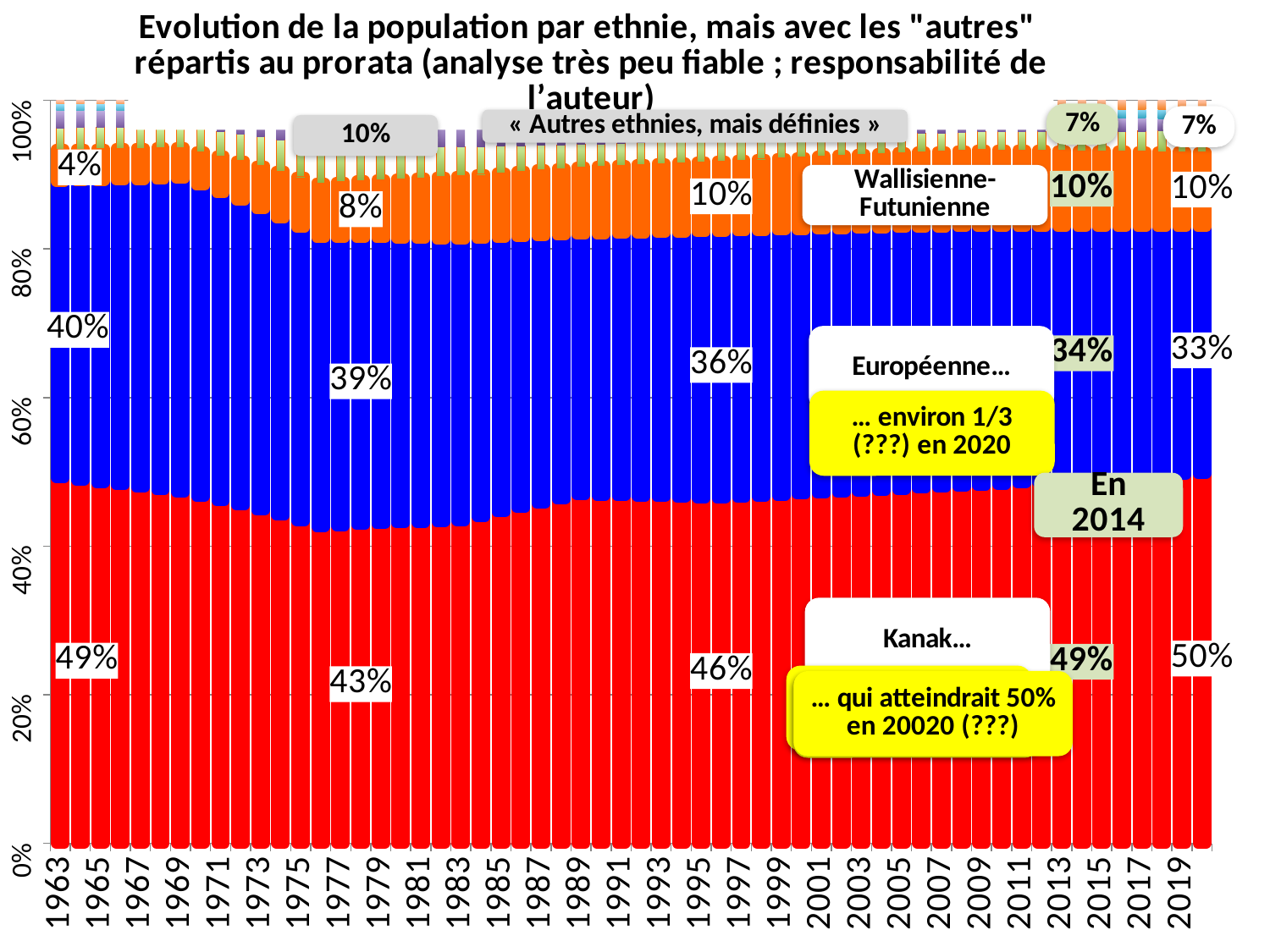

### Chart: Evolution de la population par ethnie, mais avec les "autres"
répartis au prorata (analyse très peu fiable ; responsabilité de l’auteur)

| Category | Kanak | Européenne | Wallisienne, Futunienne | Tahitienne | Indonésienne | Vietnamienne | Ni-Vanuatu |
|---|---|---|---|---|---|---|---|
| 1963.0 | 0.492073542236611 | 0.398473245965092 | 0.0435293231164919 | 0.0290665451925086 | 0.0232450496759367 | 0.00883684827242125 | 0.00477544554093789 |
| 1964.0 | 0.488843079775861 | 0.402382427933397 | 0.0432593977276944 | 0.0288863035082745 | 0.0231009070929105 | 0.00878205096488457 | 0.00474583299697828 |
| 1965.0 | 0.48560285968485 | 0.406304051602698 | 0.0429884048893413 | 0.028705349038531 | 0.02295619448223 | 0.00872703695538502 | 0.00471610334696566 |
| 1966.0 | 0.482353262656536 | 0.410237654180003 | 0.042716377252451 | 0.0285237035858755 | 0.0228109292798325 | 0.00867181287237617 | 0.00468626017292588 |
| 1967.0 | 0.479094674203315 | 0.41418276685696 | 0.0424433479436591 | 0.0283413892704969 | 0.0226651291756391 | 0.00861638544086613 | 0.00465630710906302 |
| 1968.0 | 0.475827484484336 | 0.418138915018939 | 0.0421693505507418 | 0.0281584285205089 | 0.022518812105824 | 0.00856076147947877 | 0.00462624784017124 |
| 1969.0 | 0.472552088127896 | 0.422105618460217 | 0.0418944191076695 | 0.0279748440619701 | 0.0223719962448332 | 0.00850494789741948 | 0.00459608609999509 |
| 1970.0 | 0.467045075765219 | 0.418487445451323 | 0.0455234870537889 | 0.0303981408171314 | 0.0243099511369674 | 0.00924168167856147 | 0.00499421809700954 |
| 1971.0 | 0.461193783307084 | 0.41453315399904 | 0.0494231481360874 | 0.0330021251423816 | 0.0263924051952296 | 0.0100333483260284 | 0.00542203589414813 |
| 1972.0 | 0.454983271073078 | 0.410226247963 | 0.0536059043175307 | 0.0357951451774463 | 0.0286260345801796 | 0.0108824858519446 | 0.00588091103682031 |
| 1973.0 | 0.448399702404886 | 0.405551042188284 | 0.0580834963641143 | 0.0387850407755777 | 0.0310171089663555 | 0.0117914777385304 | 0.00637213156225264 |
| 1974.0 | 0.441430693565037 | 0.400492994103895 | 0.0628666328147866 | 0.0419789625242191 | 0.0335713468097769 | 0.0127624979165323 | 0.00689687226575342 |
| 1975.0 | 0.43406569222106 | 0.395039067413014 | 0.0679646948201729 | 0.0453831746521497 | 0.0362937577291718 | 0.0137974508448016 | 0.00745616231963029 |
| 1976.0 | 0.426296378650677 | 0.389178123155013 | 0.0733854210594919 | 0.0490028446339163 | 0.0391884742487789 | 0.014897907545564 | 0.00805085070655799 |
| 1977.0 | 0.427539994732064 | 0.387788231710988 | 0.0750185163701032 | 0.0474596263389924 | 0.0389284191947222 | 0.0151485542240527 | 0.00811665742907688 |
| 1978.0 | 0.428744358165102 | 0.386364662038819 | 0.0766802849227777 | 0.0459604110254111 | 0.038666222690427 | 0.0154018774452618 | 0.00818218371220139 |
| 1979.0 | 0.429909415865231 | 0.384908089418075 | 0.0783710802758808 | 0.0445041347133237 | 0.0384019781068836 | 0.0156578817569106 | 0.00824741986369567 |
| 1980.0 | 0.431035112256594 | 0.383419178718542 | 0.0800912555168699 | 0.0430897498091234 | 0.0381357767792989 | 0.0159165709014426 | 0.00831235601812934 |
| 1981.0 | 0.432121389175335 | 0.381898584467816 | 0.0818411630065139 | 0.041716225400332 | 0.0378677080370007 | 0.016177947780496 | 0.00837698213250642 |
| 1982.0 | 0.433168185798289 | 0.380346950942391 | 0.0836211541146339 | 0.0403825475079075 | 0.037597859235352 | 0.0164420144191275 | 0.00844128798229944 |
| 1983.0 | 0.434175438596491 | 0.378764912280702 | 0.0854315789473684 | 0.0390877192982456 | 0.0373263157894737 | 0.0167087719298246 | 0.00850526315789474 |
| 1984.0 | 0.440040107793087 | 0.374202966872128 | 0.0862883644726763 | 0.0374779730449199 | 0.0366028296250862 | 0.0165424283417407 | 0.00884532985036125 |
| 1985.0 | 0.445877730505282 | 0.369607879706541 | 0.0871329765978929 | 0.0359259587582217 | 0.0358848143307534 | 0.0163738384755147 | 0.00919680162579334 |
| 1986.0 | 0.451686118424035 | 0.364983018486183 | 0.0879650807674683 | 0.034430083957125 | 0.0351725769883079 | 0.0162031399786466 | 0.00955998139823399 |
| 1987.0 | 0.457463113828395 | 0.360331701173141 | 0.088784353665649 | 0.0329887737814452 | 0.0344664100591991 | 0.0160304695035103 | 0.00993517798866079 |
| 1988.0 | 0.46320659124496 | 0.355657192796221 | 0.089590483388248 | 0.0316004723686254 | 0.0337665914426463 | 0.0158559625481293 | 0.0103227062111705 |
| 1989.0 | 0.468914459013469 | 0.350962702447851 | 0.0903831695910904 | 0.0302636441250303 | 0.0330733845585331 | 0.0156797533035157 | 0.0107228869605107 |
| 1990.0 | 0.468309574629138 | 0.352177137005784 | 0.0910437676338806 | 0.0298814502321805 | 0.0320923662485826 | 0.0155970753644526 | 0.0108986288859818 |
| 1991.0 | 0.467683464824611 | 0.353379146474523 | 0.0917048789473413 | 0.0295026948172802 | 0.0311389816039476 | 0.0155141034005957 | 0.0110767299317009 |
| 1992.0 | 0.467036607705726 | 0.354568871872447 | 0.0923665221207352 | 0.029127394087892 | 0.030212523362535 | 0.0154308596766952 | 0.0112572211739686 |
| 1993.0 | 0.466369472078935 | 0.355746451836999 | 0.0930287154901003 | 0.0287555620172787 | 0.029312298662914 | 0.0153473658413696 | 0.0114401340724032 |
| 1994.0 | 0.465682517516172 | 0.356912022570247 | 0.0936914771160194 | 0.0283872104300224 | 0.028437628957963 | 0.0152636429382515 | 0.0116255004713238 |
| 1995.0 | 0.464976194427816 | 0.358065717790361 | 0.0943548247625123 | 0.0280223490856558 | 0.027587849915243 | 0.0151797114172523 | 0.0118133526011597 |
| 1996.0 | 0.464250944143103 | 0.359207668688684 | 0.09501877587701 | 0.0276609857602893 | 0.0267623113051107 | 0.0150955911459169 | 0.0120037230798857 |
| 1997.0 | 0.46565905152391 | 0.358456081926817 | 0.095654853612798 | 0.0273863832591205 | 0.0261104452264398 | 0.0147817469966456 | 0.0119514374542696 |
| 1998.0 | 0.467054868858569 | 0.357693384569657 | 0.0962917750644845 | 0.0271135454566952 | 0.0254735538036538 | 0.0144739145893896 | 0.0118989576575501 |
| 1999.0 | 0.468438501894748 | 0.356919838459716 | 0.0969295505495126 | 0.0268424878747329 | 0.0248513292089883 | 0.0141719976437807 | 0.0118462943685221 |
| 2000.0 | 0.469810055809409 | 0.356135701551799 | 0.0975681904568625 | 0.0265732250312017 | 0.0242434684243149 | 0.0138759006779431 | 0.0117934580484696 |
| 2001.0 | 0.471169635160194 | 0.355341227923438 | 0.0982077052367551 | 0.0263057704667773 | 0.0236496732341855 | 0.0135855290351944 | 0.0117404589434562 |
| 2002.0 | 0.472517343839593 | 0.354536667788032 | 0.0988481053907104 | 0.0260401367709755 | 0.0230696502151111 | 0.0133007889088895 | 0.0116873070866892 |
| 2003.0 | 0.473853285031827 | 0.353722267510573 | 0.0994894014619553 | 0.0257763356079457 | 0.0225031107212776 | 0.013021587365472 | 0.0116340123009493 |
| 2004.0 | 0.475177561172358 | 0.352898269625784 | 0.100131604026175 | 0.0255143777419115 | 0.0219497708668933 | 0.0127478323657959 | 0.0115805842010818 |
| 2005.0 | 0.476490273909935 | 0.352064912858537 | 0.100774723682599 | 0.0252542730622498 | 0.0214093515053588 | 0.0124794327847779 | 0.0115270321965422 |
| 2006.0 | 0.477791524071101 | 0.351222432146404 | 0.10141877104542 | 0.0249960306081975 | 0.020881578205442 | 0.0122162984294444 | 0.0114733654939903 |
| 2007.0 | 0.479081411627075 | 0.350371058664219 | 0.102063756735536 | 0.0247396585931767 | 0.0203661812246365 | 0.0119583400554292 | 0.0114195930999284 |
| 2008.0 | 0.480360035662929 | 0.349511019850499 | 0.102709691372603 | 0.0244851644287322 | 0.0198628954798747 | 0.0117054693819843 | 0.0113657238233778 |
| 2009.0 | 0.481627494348978 | 0.348642539435627 | 0.103356585567411 | 0.0242325547480738 | 0.0193714605157621 | 0.0114575991055587 | 0.0113117662785893 |
| 2010.0 | 0.483121819417748 | 0.347128168113895 | 0.10312095605941 | 0.0246017209953165 | 0.0190857562978189 | 0.0115015305455521 | 0.0114400485702592 |
| 2011.0 | 0.484609531903065 | 0.345612352147842 | 0.102883475558211 | 0.024975931483634 | 0.0188038293684932 | 0.0115453624343574 | 0.011569517104397 |
| 2012.0 | 0.486090530777285 | 0.344095159926065 | 0.10264415691158 | 0.0253552448357858 | 0.0185256364846456 | 0.0115890920798491 | 0.0117001789847896 |
| 2013.0 | 0.487564714598238 | 0.342576659412067 | 0.102403012984156 | 0.0257397201555047 | 0.0182511347862446 | 0.0116327167725406 | 0.0118320412912493 |
| 2014.0 | 0.489031981511853 | 0.341056918145221 | 0.102160056657224 | 0.0261294170269867 | 0.0179802817951394 | 0.0116762337855971 | 0.0119651110779782 |
| 2015.0 | 0.490492229254915 | 0.339536003241794 | 0.101915300828504 | 0.0265243955142493 | 0.0177130354137841 | 0.0117196403748523 | 0.0120993953719019 |
| 2016.0 | 0.491945355157962 | 0.338013981396015 | 0.101668758411954 | 0.026924716160353 | 0.017449353923915 | 0.0117629337788282 | 0.0122349011709734 |
| 2017.0 | 0.493391256148329 | 0.336490918881207 | 0.101420442337588 | 0.0273304399864852 | 0.017189195985184 | 0.0118061112187597 | 0.0123716354424465 |
| 2018.0 | 0.494829828753334 | 0.334966881550969 | 0.101170365551311 | 0.0277416284908998 | 0.0169325206337471 | 0.0118491698986209 | 0.0125096051211185 |
| 2019.0 | 0.496260969103606 | 0.333441934840402 | 0.100918541014768 | 0.028158343647713 | 0.0166792872808114 | 0.0118921070051573 | 0.0126488171075419 |
| 2020.0 | 0.497684572936583 | 0.331916143767394 | 0.100664981705208 | 0.0285806479055473 | 0.0164294557111411 | 0.0119349197079206 | 0.0127892782662054 |